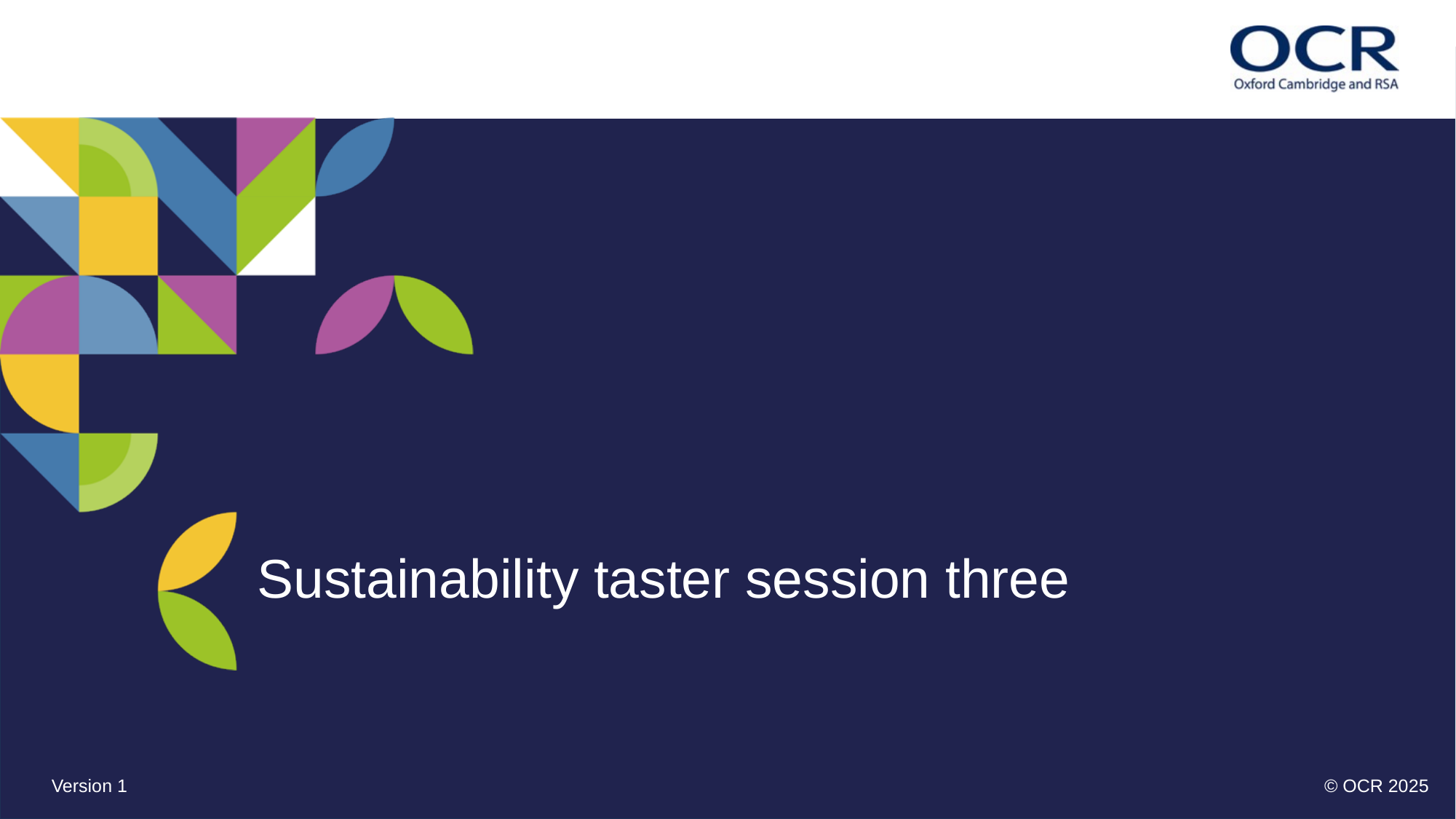

Sustainability taster session three
Version 1
© OCR 2025